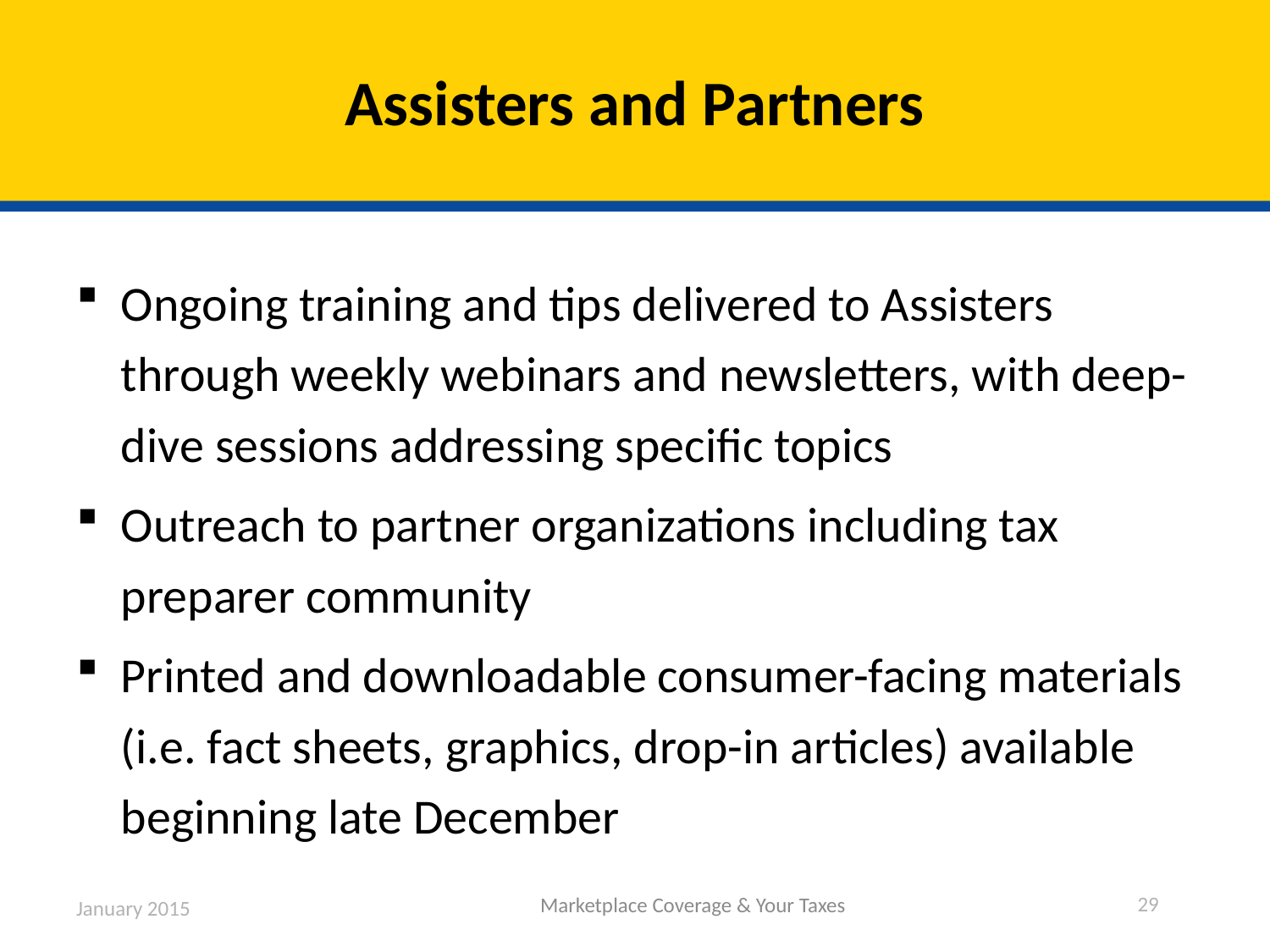

# Assisters and Partners
Ongoing training and tips delivered to Assisters through weekly webinars and newsletters, with deep-dive sessions addressing specific topics
Outreach to partner organizations including tax preparer community
Printed and downloadable consumer-facing materials (i.e. fact sheets, graphics, drop-in articles) available beginning late December

29
January 2015